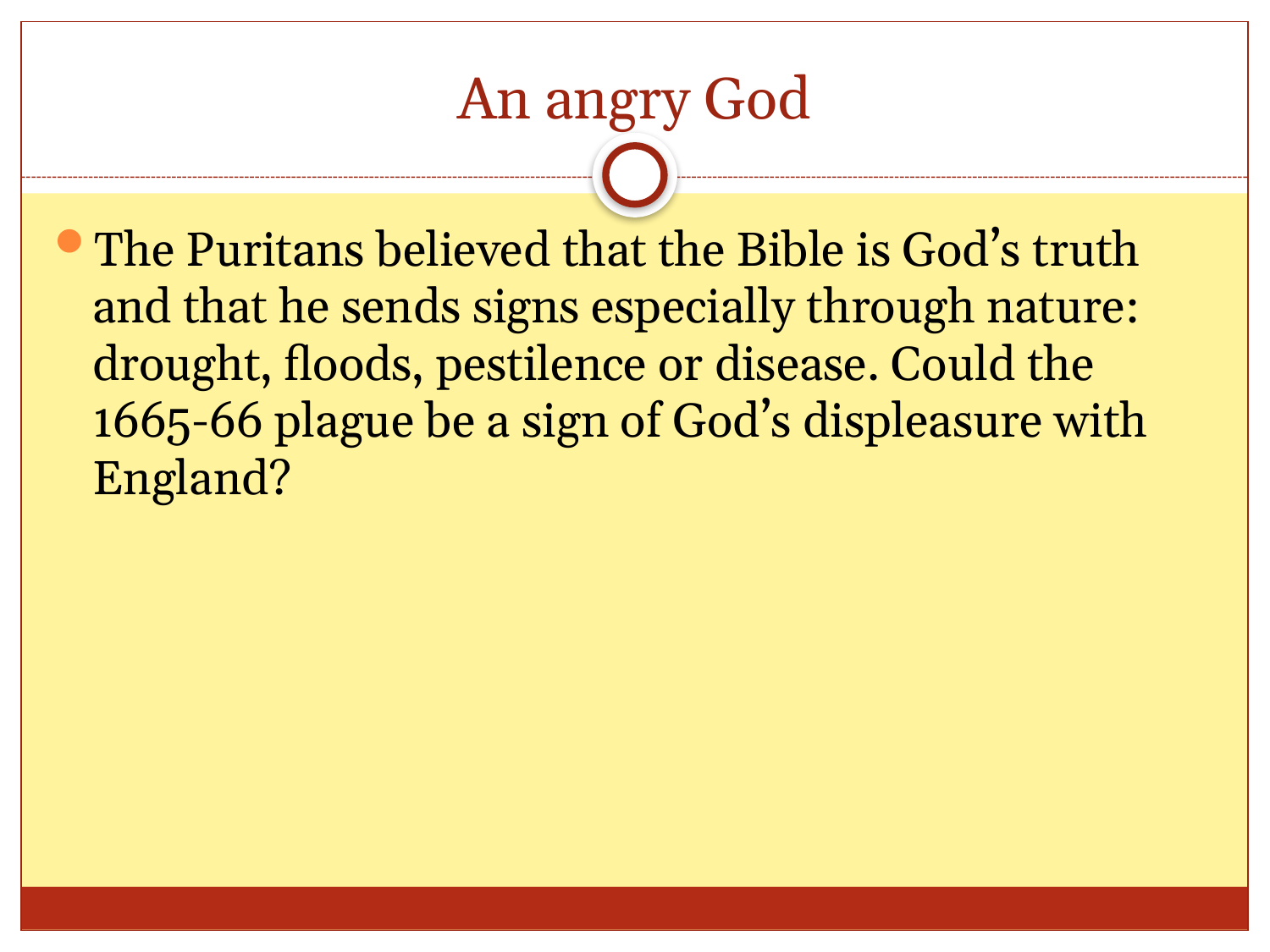

# An angry God
The Puritans believed that the Bible is God’s truth and that he sends signs especially through nature: drought, floods, pestilence or disease. Could the 1665-66 plague be a sign of God’s displeasure with England?